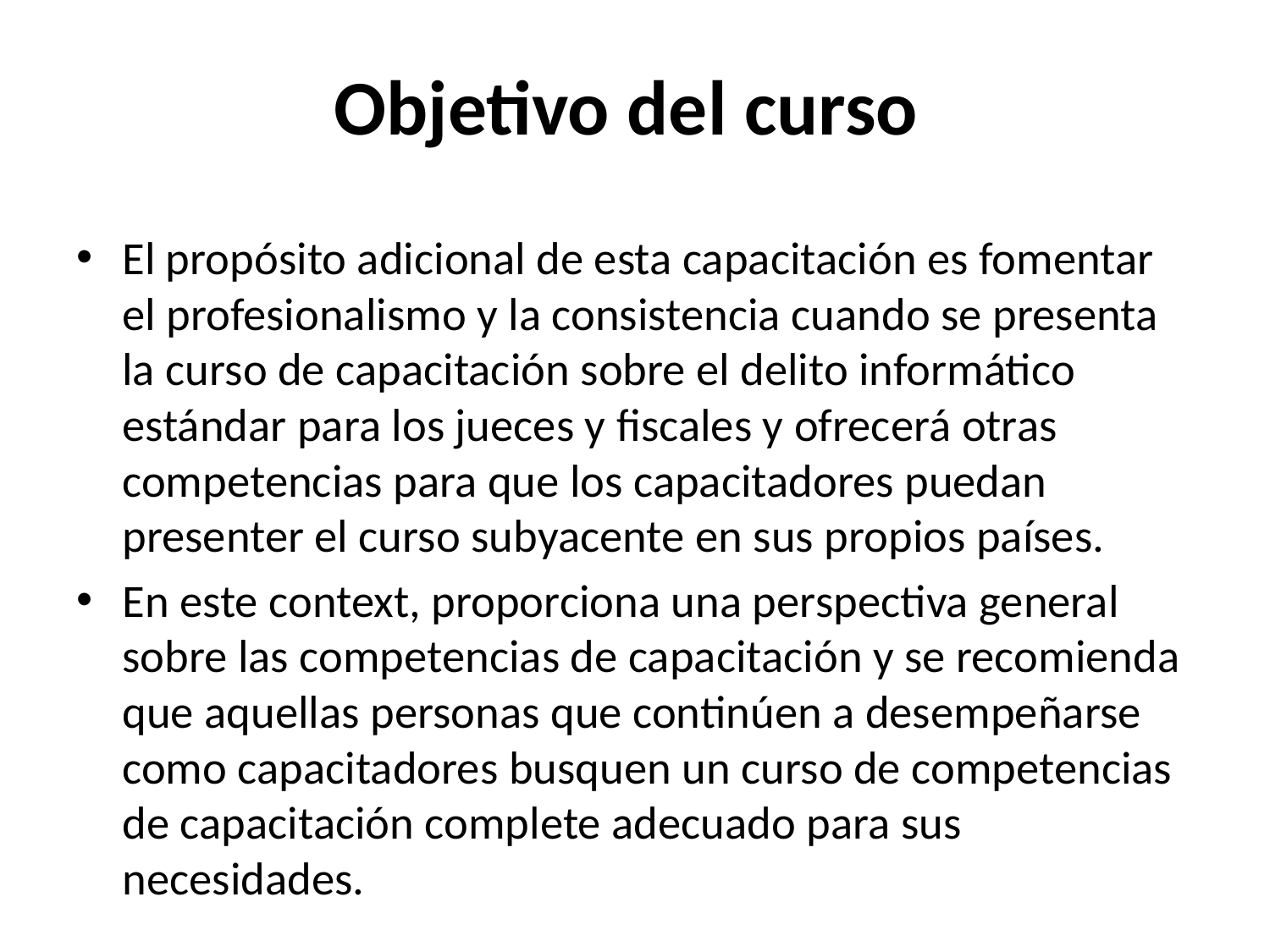

# Objetivo del curso
El propósito adicional de esta capacitación es fomentar el profesionalismo y la consistencia cuando se presenta la curso de capacitación sobre el delito informático estándar para los jueces y fiscales y ofrecerá otras competencias para que los capacitadores puedan presenter el curso subyacente en sus propios países.
En este context, proporciona una perspectiva general sobre las competencias de capacitación y se recomienda que aquellas personas que continúen a desempeñarse como capacitadores busquen un curso de competencias de capacitación complete adecuado para sus necesidades.